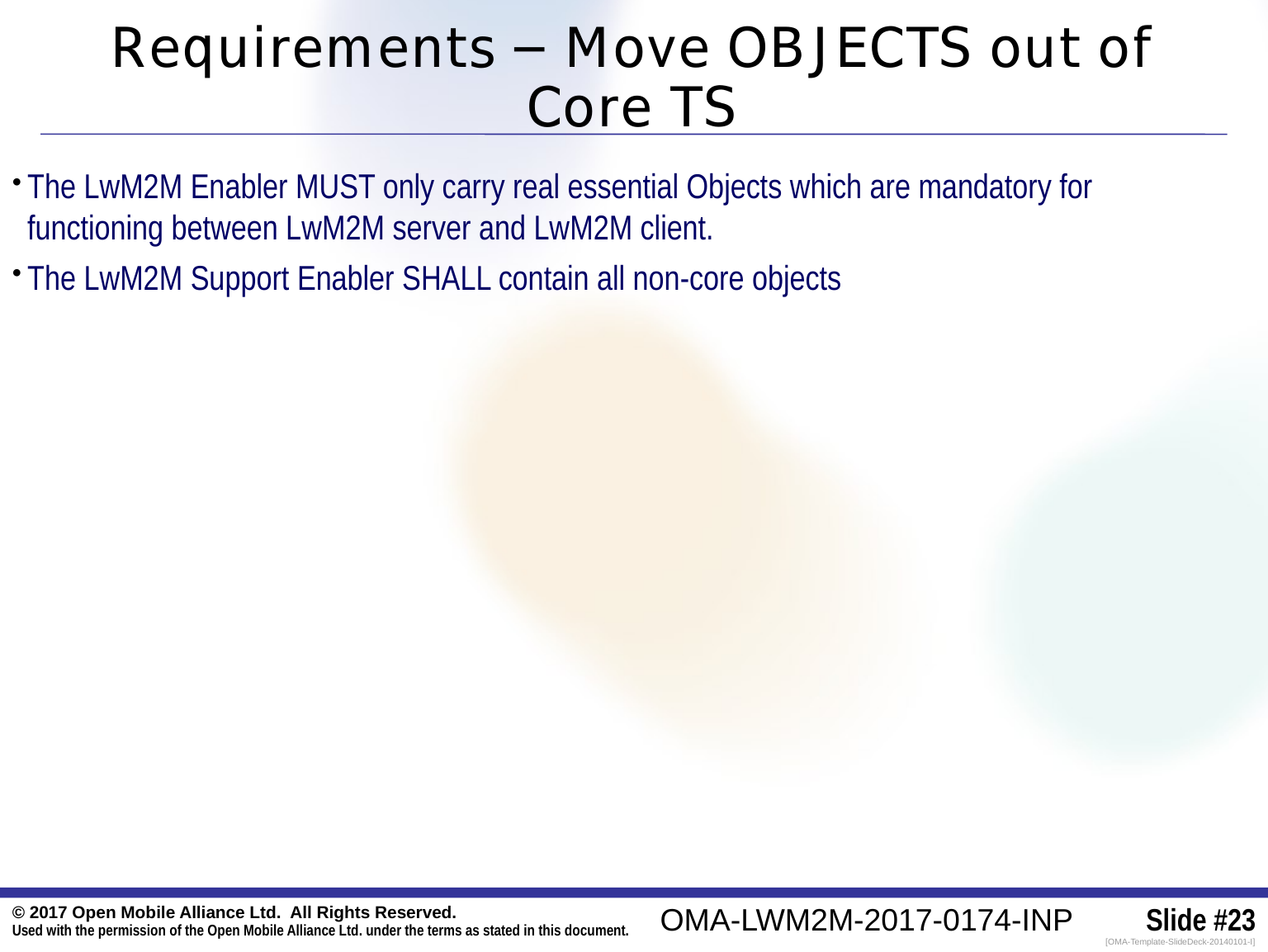

# Requirements – Move OBJECTS out of Core TS
The LwM2M Enabler MUST only carry real essential Objects which are mandatory for functioning between LwM2M server and LwM2M client.
The LwM2M Support Enabler SHALL contain all non-core objects